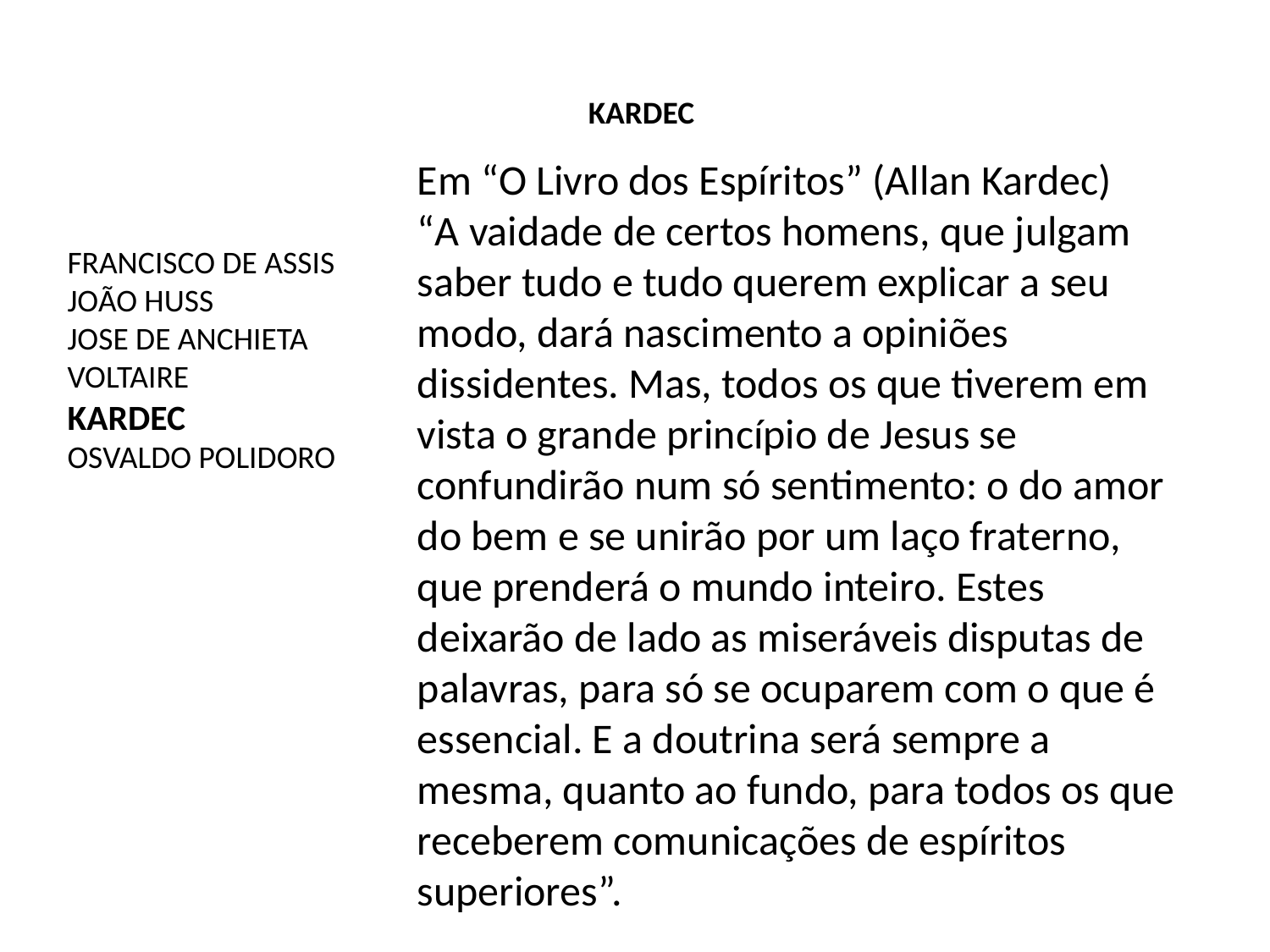

KARDEC
Em “O Livro dos Espíritos” (Allan Kardec)
“A vaidade de certos homens, que julgam saber tudo e tudo querem explicar a seu modo, dará nascimento a opiniões dissidentes. Mas, todos os que tiverem em vista o grande princípio de Jesus se confundirão num só sentimento: o do amor do bem e se unirão por um laço fraterno, que prenderá o mundo inteiro. Estes deixarão de lado as miseráveis disputas de palavras, para só se ocuparem com o que é essencial. E a doutrina será sempre a mesma, quanto ao fundo, para todos os que receberem comunicações de espíritos superiores”.
FRANCISCO DE ASSIS
JOÃO HUSS
JOSE DE ANCHIETA
VOLTAIRE
KARDEC
OSVALDO POLIDORO